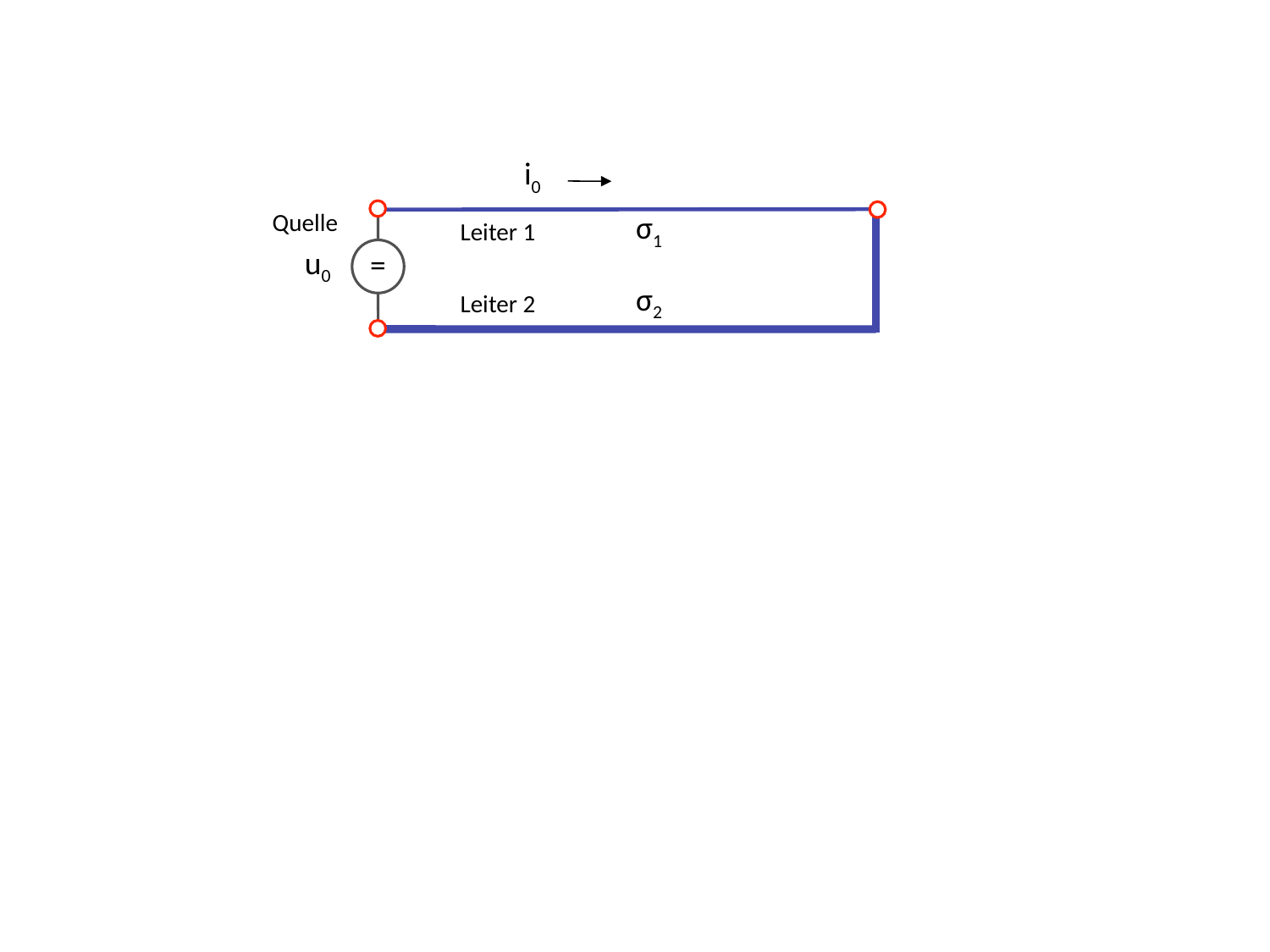

i0

Quelle

σ1

Leiter 1

u0
=

σ2
Leiter 2